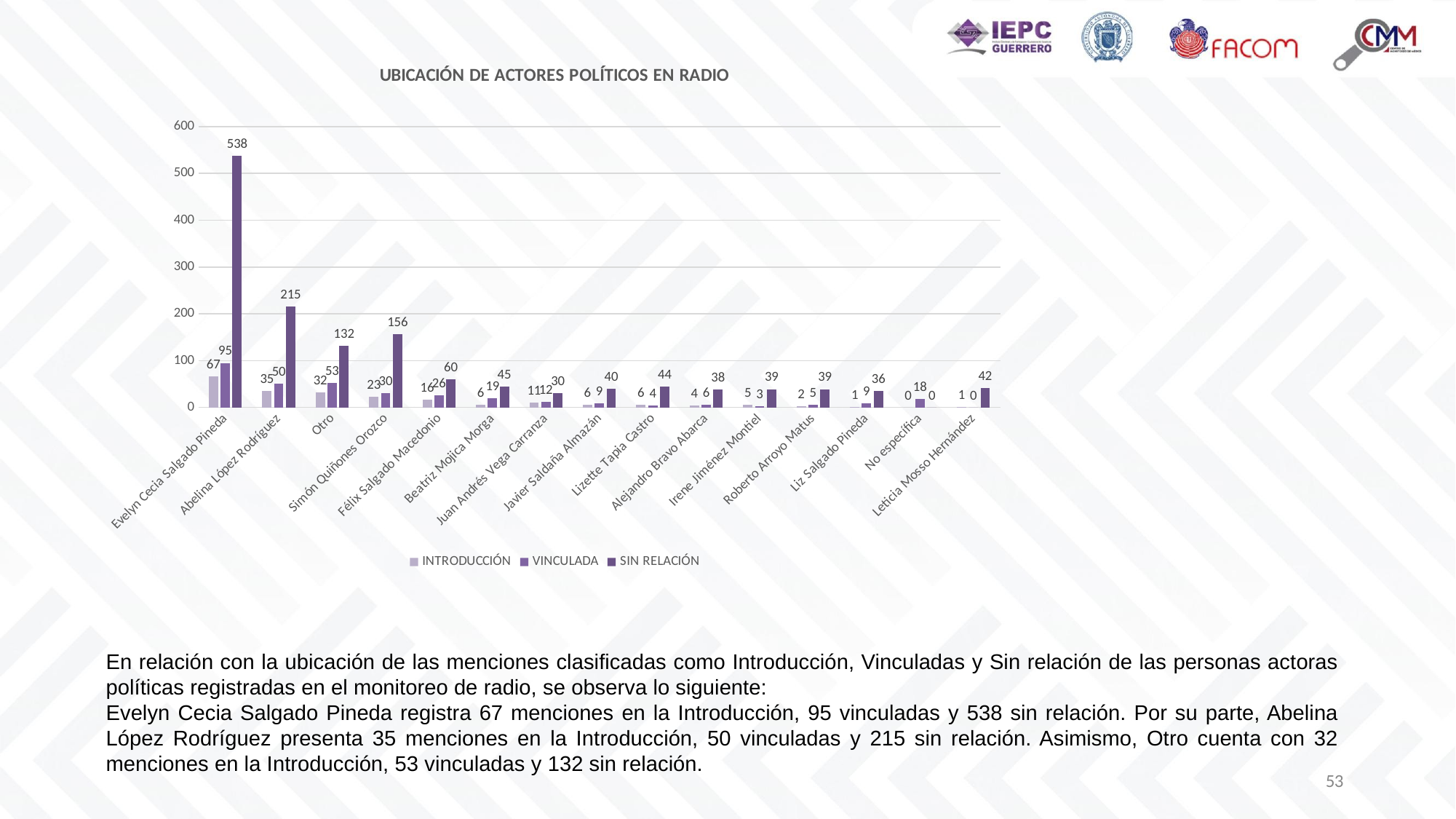

### Chart: UBICACIÓN DE ACTORES POLÍTICOS EN RADIO

| Category | INTRODUCCIÓN | VINCULADA | SIN RELACIÓN |
|---|---|---|---|
| Evelyn Cecia Salgado Pineda | 67.0 | 95.0 | 538.0 |
| Abelina López Rodríguez | 35.0 | 50.0 | 215.0 |
| Otro | 32.0 | 53.0 | 132.0 |
| Simón Quiñones Orozco | 23.0 | 30.0 | 156.0 |
| Félix Salgado Macedonio | 16.0 | 26.0 | 60.0 |
| Beatriz Mojica Morga | 6.0 | 19.0 | 45.0 |
| Juan Andrés Vega Carranza | 11.0 | 12.0 | 30.0 |
| Javier Saldaña Almazán | 6.0 | 9.0 | 40.0 |
| Lizette Tapia Castro | 6.0 | 4.0 | 44.0 |
| Alejandro Bravo Abarca | 4.0 | 6.0 | 38.0 |
| Irene Jiménez Montiel | 5.0 | 3.0 | 39.0 |
| Roberto Arroyo Matus | 2.0 | 5.0 | 39.0 |
| Liz Salgado Pineda | 1.0 | 9.0 | 36.0 |
| No específica | 0.0 | 18.0 | 0.0 |
| Leticia Mosso Hernández | 1.0 | 0.0 | 42.0 |
En relación con la ubicación de las menciones clasificadas como Introducción, Vinculadas y Sin relación de las personas actoras políticas registradas en el monitoreo de radio, se observa lo siguiente:
Evelyn Cecia Salgado Pineda registra 67 menciones en la Introducción, 95 vinculadas y 538 sin relación. Por su parte, Abelina López Rodríguez presenta 35 menciones en la Introducción, 50 vinculadas y 215 sin relación. Asimismo, Otro cuenta con 32 menciones en la Introducción, 53 vinculadas y 132 sin relación.
53